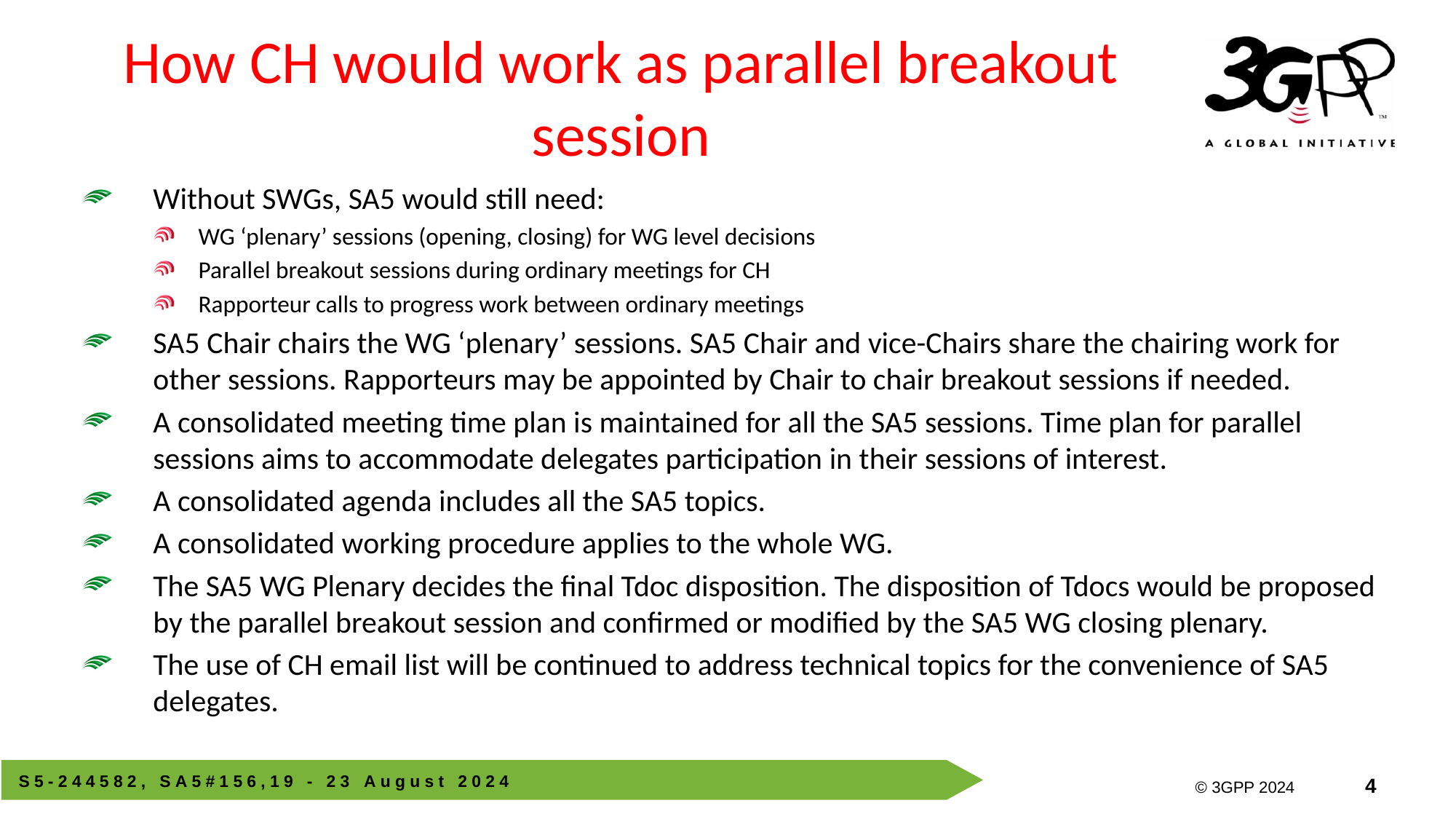

# How CH would work as parallel breakout session
Without SWGs, SA5 would still need:
WG ‘plenary’ sessions (opening, closing) for WG level decisions
Parallel breakout sessions during ordinary meetings for CH
Rapporteur calls to progress work between ordinary meetings
SA5 Chair chairs the WG ‘plenary’ sessions. SA5 Chair and vice-Chairs share the chairing work for other sessions. Rapporteurs may be appointed by Chair to chair breakout sessions if needed.
A consolidated meeting time plan is maintained for all the SA5 sessions. Time plan for parallel sessions aims to accommodate delegates participation in their sessions of interest.
A consolidated agenda includes all the SA5 topics.
A consolidated working procedure applies to the whole WG.
The SA5 WG Plenary decides the final Tdoc disposition. The disposition of Tdocs would be proposed by the parallel breakout session and confirmed or modified by the SA5 WG closing plenary.
The use of CH email list will be continued to address technical topics for the convenience of SA5 delegates.